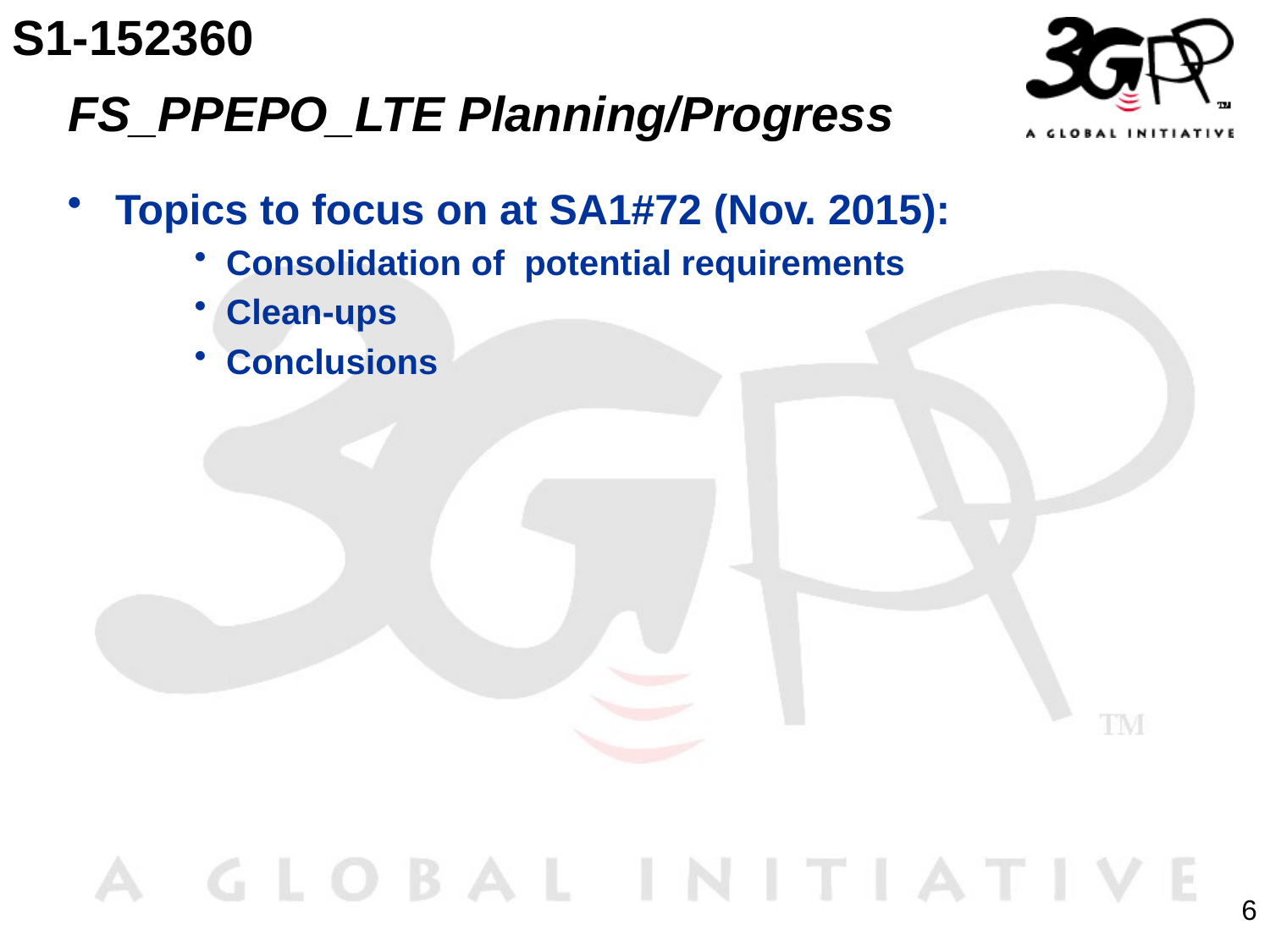

S1-152360
# FS_PPEPO_LTE Planning/Progress
Topics to focus on at SA1#72 (Nov. 2015):
Consolidation of  potential requirements
Clean-ups
Conclusions
6